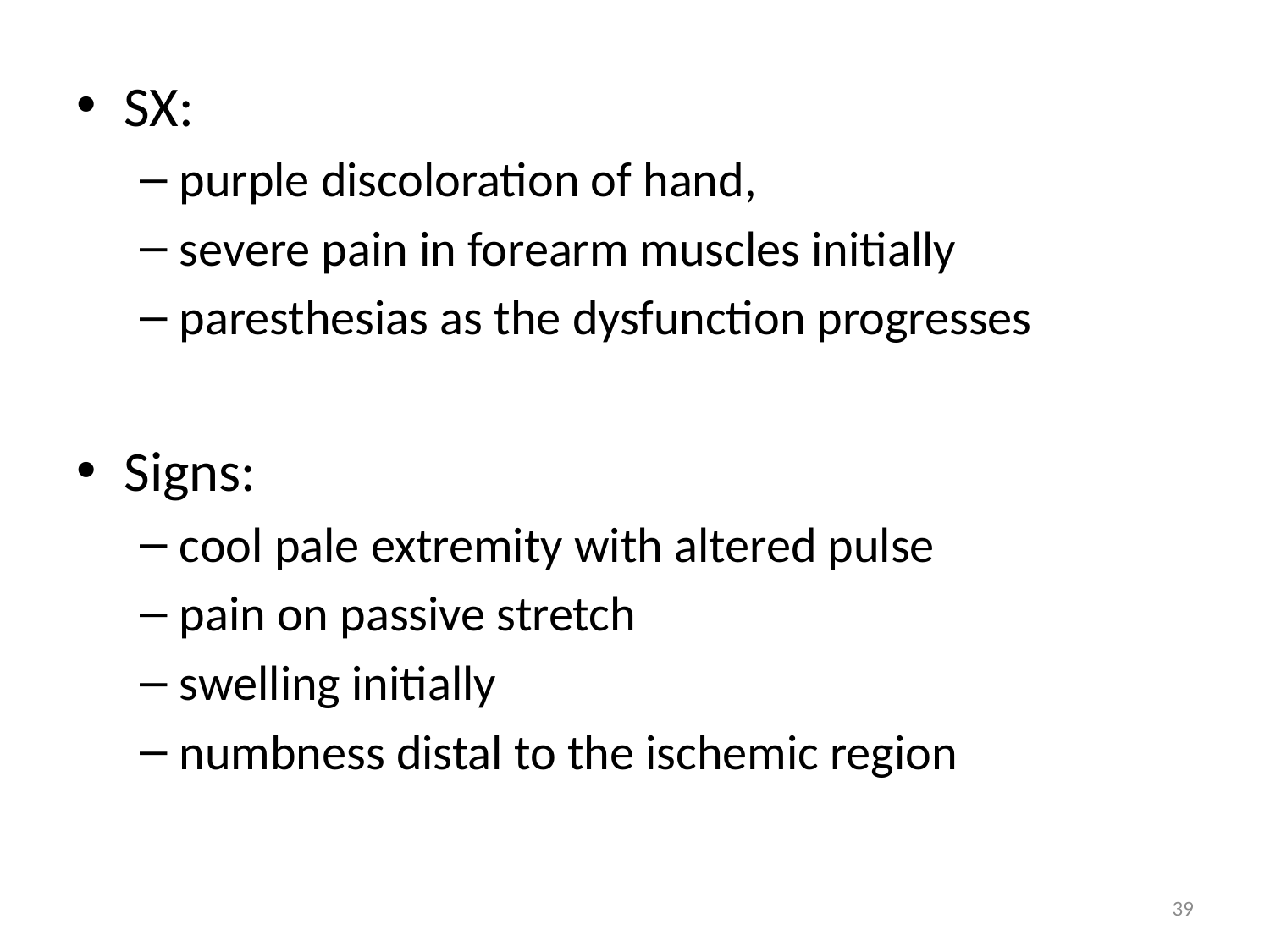

#
SX:
purple discoloration of hand,
severe pain in forearm muscles initially
paresthesias as the dysfunction progresses

Signs:
cool pale extremity with altered pulse
pain on passive stretch
swelling initially
numbness distal to the ischemic region

39